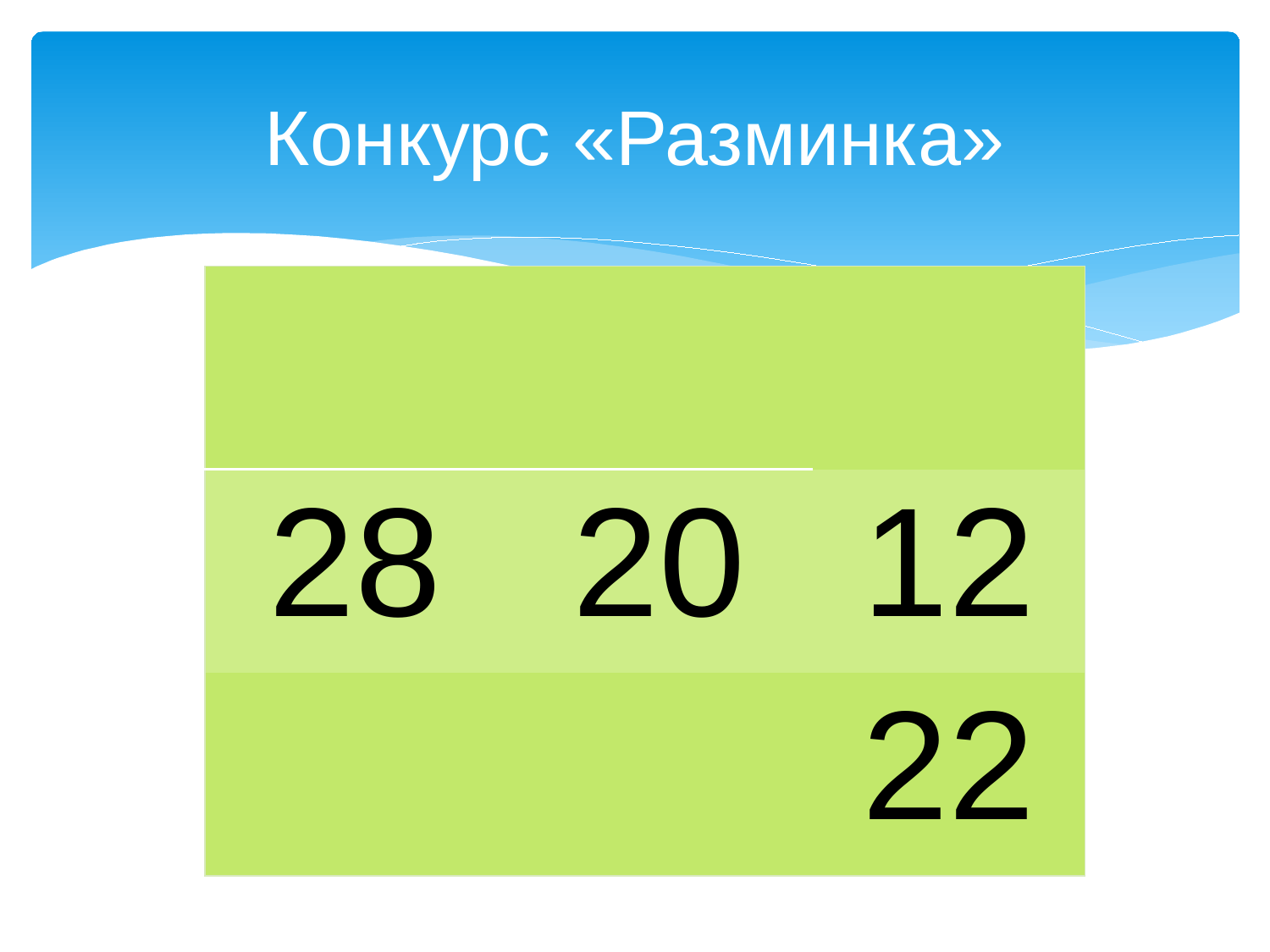

# Конкурс «Разминка»
|  |  |  |
| --- | --- | --- |
| 28 | 20 | 12 |
|  |  | 22 |